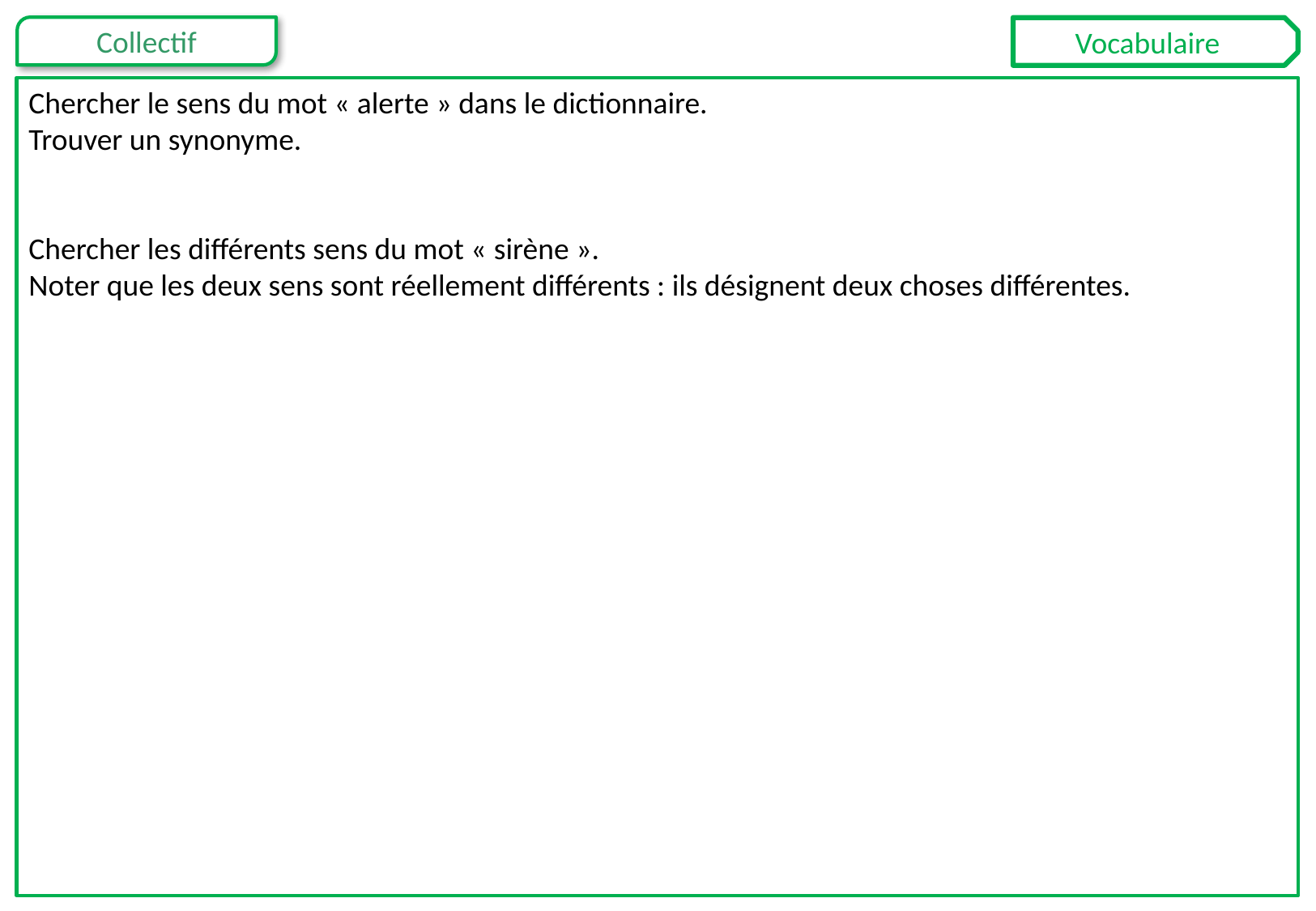

Vocabulaire
Chercher le sens du mot « alerte » dans le dictionnaire.
Trouver un synonyme.

Chercher les différents sens du mot « sirène ».
Noter que les deux sens sont réellement différents : ils désignent deux choses différentes.